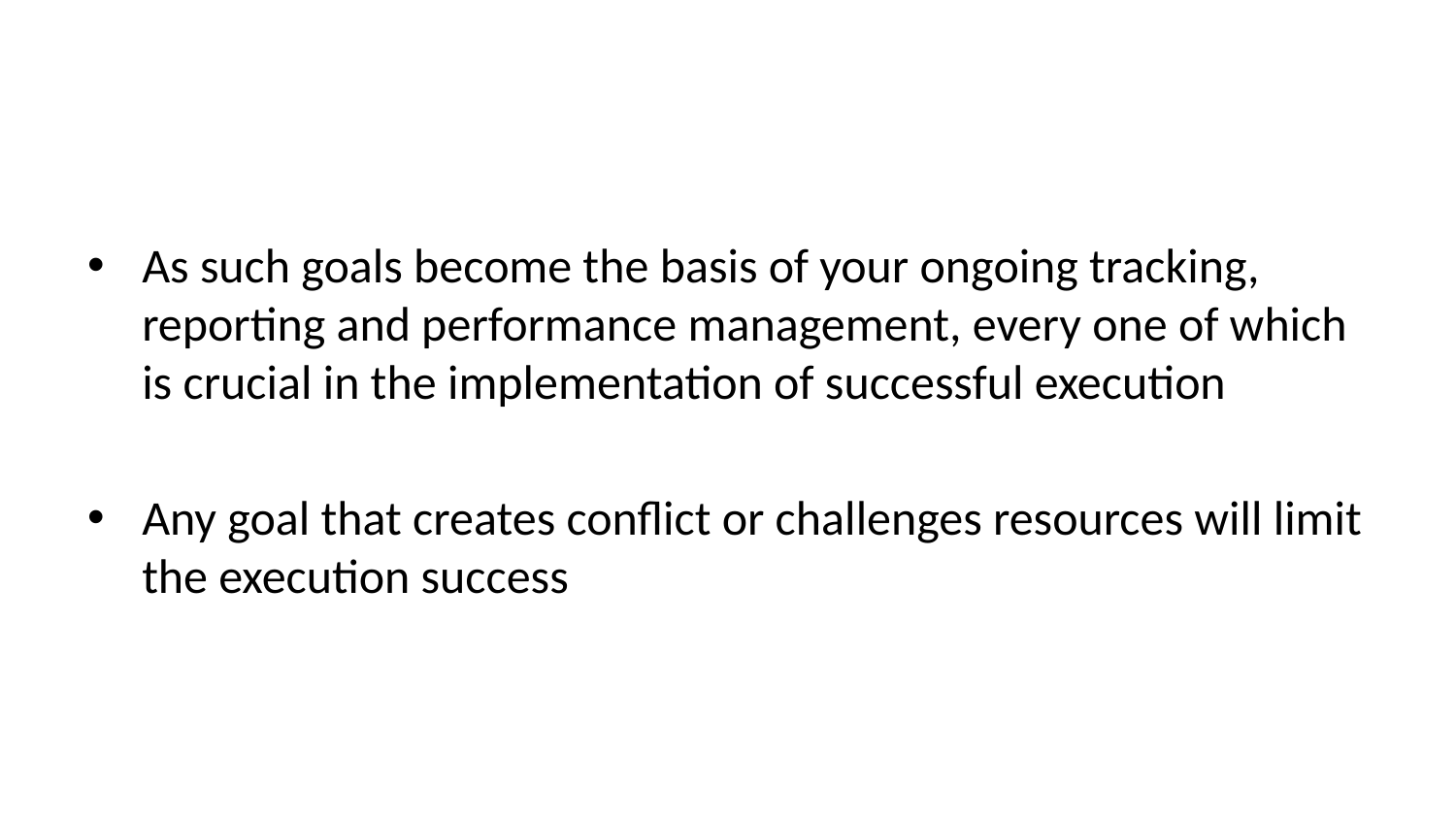

As such goals become the basis of your ongoing tracking, reporting and performance management, every one of which is crucial in the implementation of successful execution

Any goal that creates conflict or challenges resources will limit the execution success